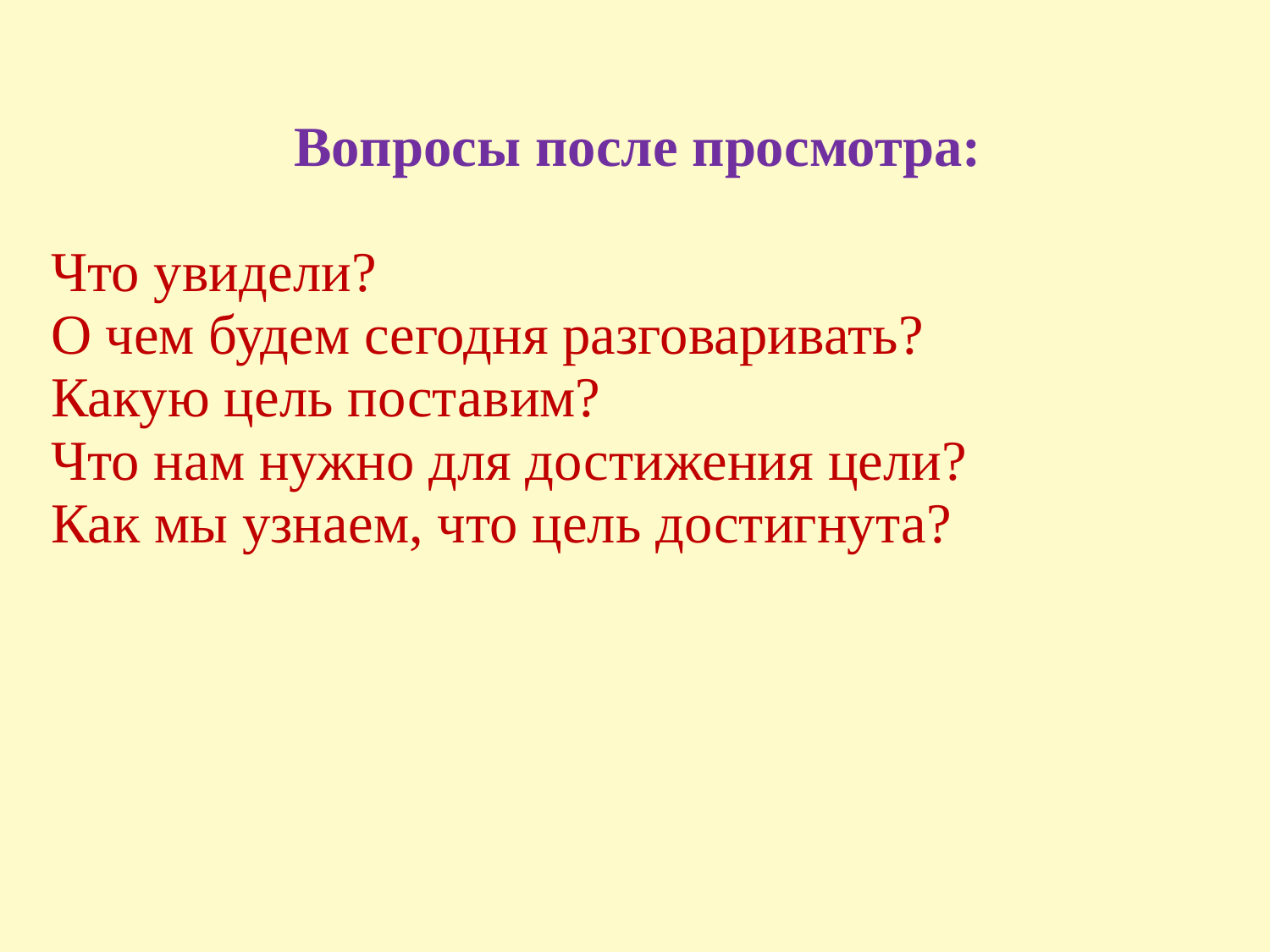

| Вопросы после просмотра: Что увидели? О чем будем сегодня разговаривать? Какую цель поставим? Что нам нужно для достижения цели? Как мы узнаем, что цель достигнута? |
| --- |